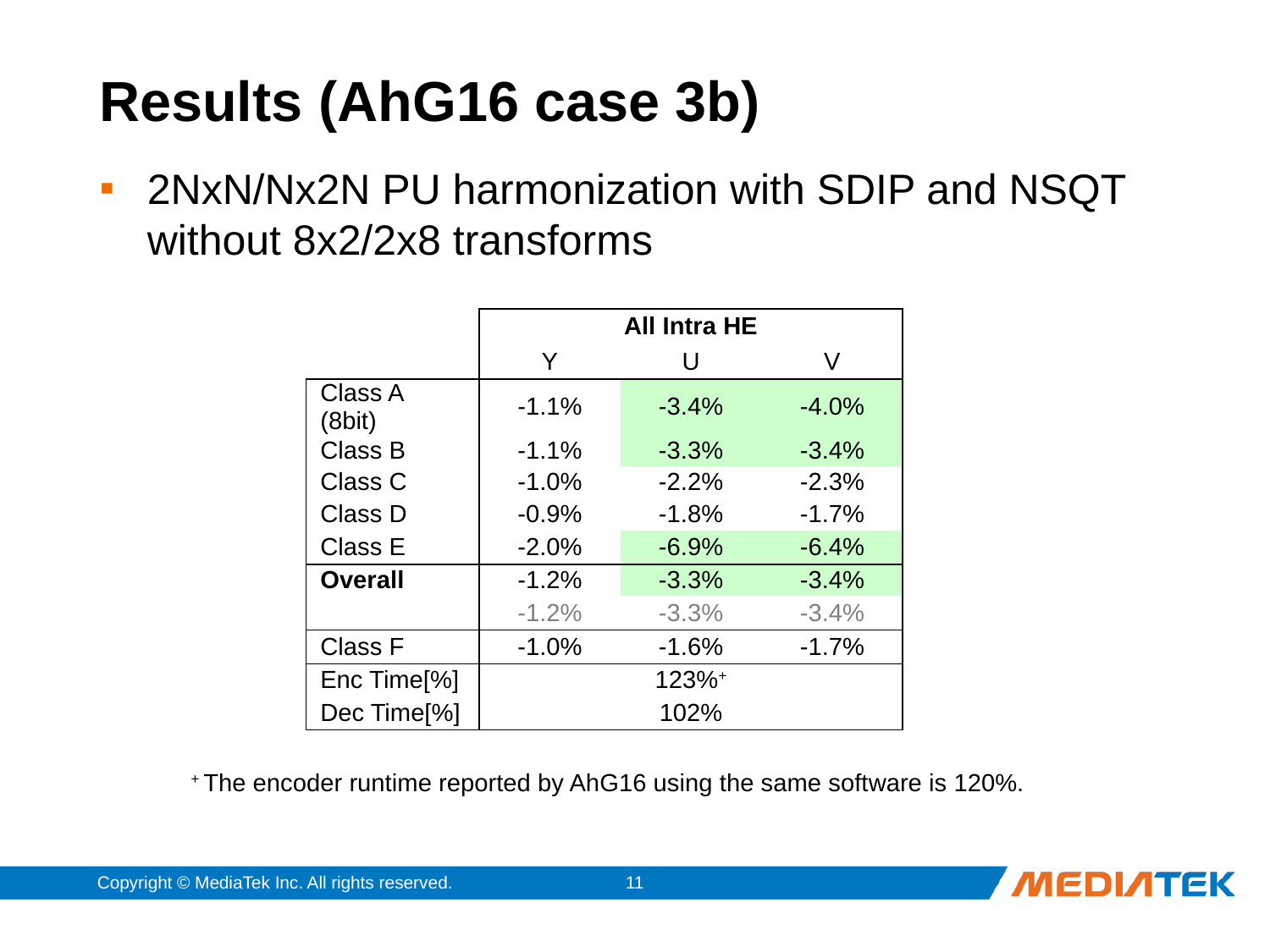

# Results (AhG16 case 3b)
2NxN/Nx2N PU harmonization with SDIP and NSQT without 8x2/2x8 transforms
|  | All Intra HE |  |  |
| --- | --- | --- | --- |
|  | Y | U | V |
| Class A (8bit) | -1.1% | -3.4% | -4.0% |
| Class B | -1.1% | -3.3% | -3.4% |
| Class C | -1.0% | -2.2% | -2.3% |
| Class D | -0.9% | -1.8% | -1.7% |
| Class E | -2.0% | -6.9% | -6.4% |
| Overall | -1.2% | -3.3% | -3.4% |
|  | -1.2% | -3.3% | -3.4% |
| Class F | -1.0% | -1.6% | -1.7% |
| Enc Time[%] | 123%+ |  |  |
| Dec Time[%] | 102% |  |  |
+ The encoder runtime reported by AhG16 using the same software is 120%.
Copyright © MediaTek Inc. All rights reserved.
11